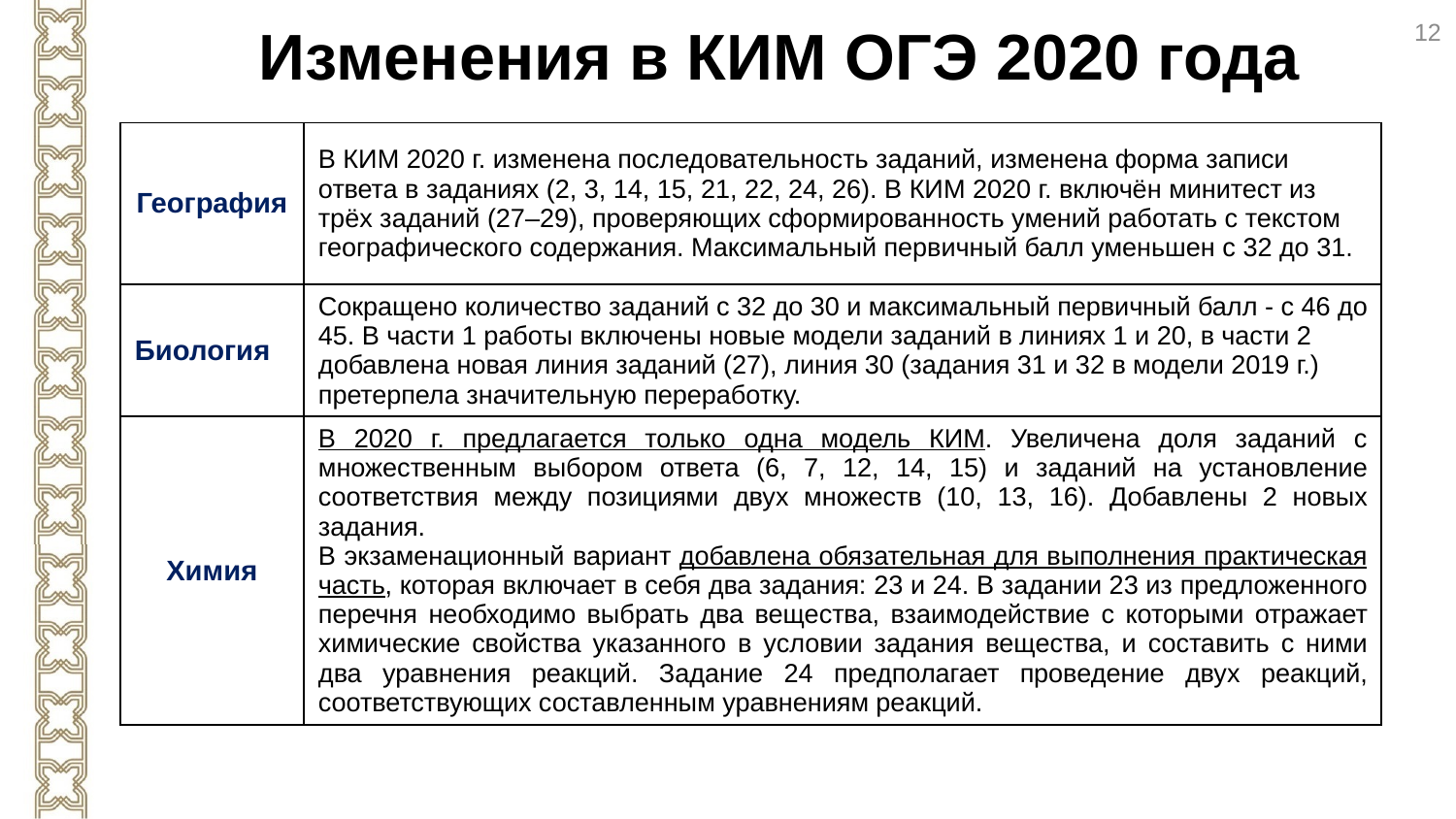

12
Изменения в КИМ ОГЭ 2020 года

| География | В КИМ 2020 г. изменена последовательность заданий, изменена форма записи ответа в заданиях (2, 3, 14, 15, 21, 22, 24, 26). В КИМ 2020 г. включён минитест из трёх заданий (27–29), проверяющих сформированность умений работать с текстом географического содержания. Максимальный первичный балл уменьшен с 32 до 31. |
| --- | --- |
| Биология | Сокращено количество заданий с 32 до 30 и максимальный первичный балл - с 46 до 45. В части 1 работы включены новые модели заданий в линиях 1 и 20, в части 2 добавлена новая линия заданий (27), линия 30 (задания 31 и 32 в модели 2019 г.) претерпела значительную переработку. |
| Химия | В 2020 г. предлагается только одна модель КИМ. Увеличена доля заданий с множественным выбором ответа (6, 7, 12, 14, 15) и заданий на установление соответствия между позициями двух множеств (10, 13, 16). Добавлены 2 новых задания. В экзаменационный вариант добавлена обязательная для выполнения практическая часть, которая включает в себя два задания: 23 и 24. В задании 23 из предложенного перечня необходимо выбрать два вещества, взаимодействие с которыми отражает химические свойства указанного в условии задания вещества, и составить с ними два уравнения реакций. Задание 24 предполагает проведение двух реакций, соответствующих составленным уравнениям реакций. |